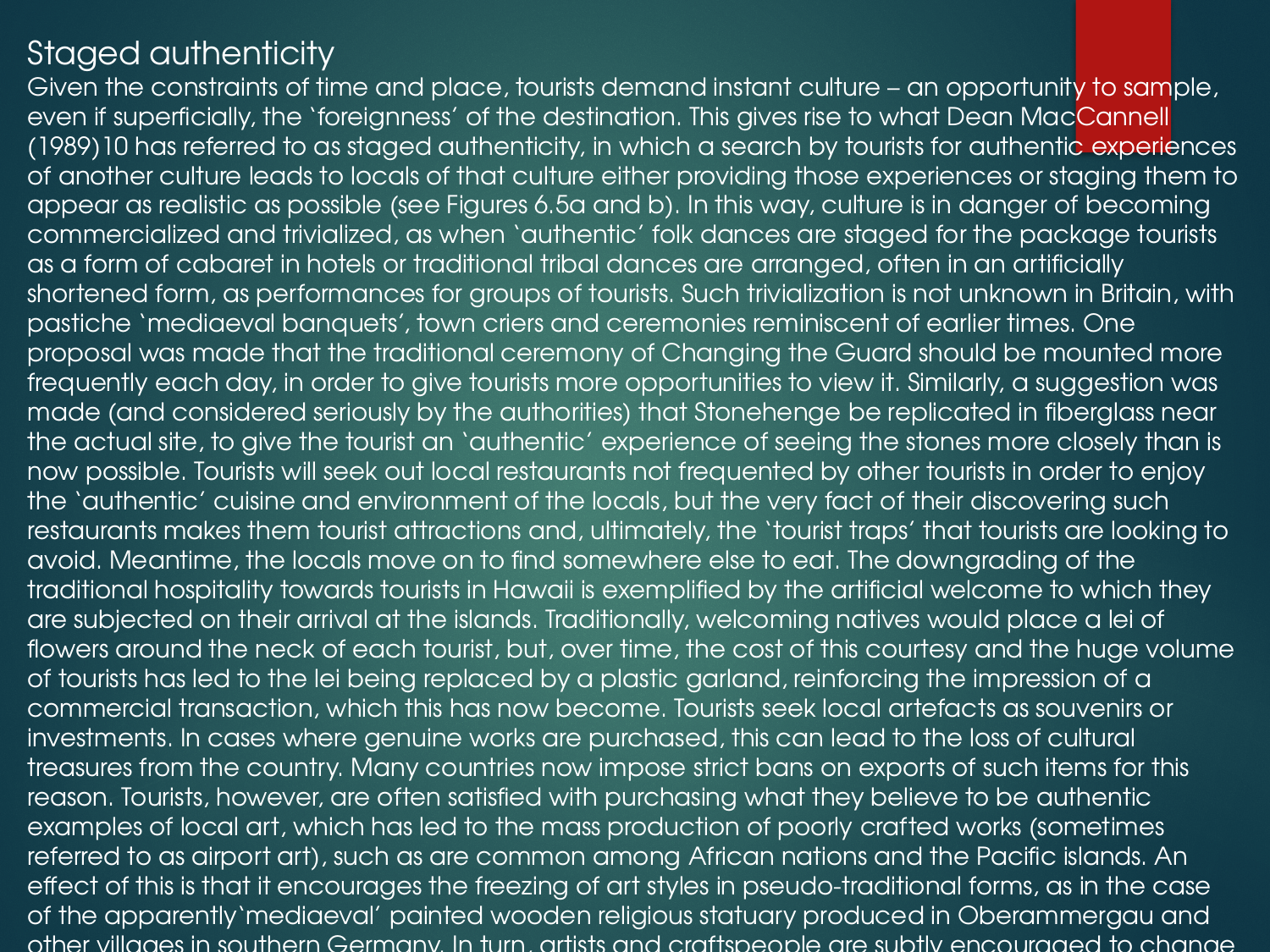

Staged authenticity
Given the constraints of time and place, tourists demand instant culture – an opportunity to sample, even if superficially, the ‘foreignness’ of the destination. This gives rise to what Dean MacCannell (1989)10 has referred to as staged authenticity, in which a search by tourists for authentic experiences of another culture leads to locals of that culture either providing those experiences or staging them to appear as realistic as possible (see Figures 6.5a and b). In this way, culture is in danger of becoming commercialized and trivialized, as when ‘authentic’ folk dances are staged for the package tourists as a form of cabaret in hotels or traditional tribal dances are arranged, often in an artificially shortened form, as performances for groups of tourists. Such trivialization is not unknown in Britain, with pastiche ‘mediaeval banquets’, town criers and ceremonies reminiscent of earlier times. One proposal was made that the traditional ceremony of Changing the Guard should be mounted more frequently each day, in order to give tourists more opportunities to view it. Similarly, a suggestion was made (and considered seriously by the authorities) that Stonehenge be replicated in fiberglass near the actual site, to give the tourist an ‘authentic’ experience of seeing the stones more closely than is now possible. Tourists will seek out local restaurants not frequented by other tourists in order to enjoy the ‘authentic’ cuisine and environment of the locals, but the very fact of their discovering such restaurants makes them tourist attractions and, ultimately, the ‘tourist traps’ that tourists are looking to avoid. Meantime, the locals move on to find somewhere else to eat. The downgrading of the traditional hospitality towards tourists in Hawaii is exemplified by the artificial welcome to which they are subjected on their arrival at the islands. Traditionally, welcoming natives would place a lei of flowers around the neck of each tourist, but, over time, the cost of this courtesy and the huge volume of tourists has led to the lei being replaced by a plastic garland, reinforcing the impression of a commercial transaction, which this has now become. Tourists seek local artefacts as souvenirs or investments. In cases where genuine works are purchased, this can lead to the loss of cultural treasures from the country. Many countries now impose strict bans on exports of such items for this reason. Tourists, however, are often satisfied with purchasing what they believe to be authentic examples of local art, which has led to the mass production of poorly crafted works (sometimes referred to as airport art), such as are common among African nations and the Pacific islands. An effect of this is that it encourages the freezing of art styles in pseudo-traditional forms, as in the case of the apparently‘mediaeval’ painted wooden religious statuary produced in Oberammergau and other villages in southern Germany. In turn, artists and craftspeople are subtly encouraged to change their traditional styles, making their works in the colours that are found to be most attractive to the tourists or reducing the sizes of their works to make them more readily transportable.